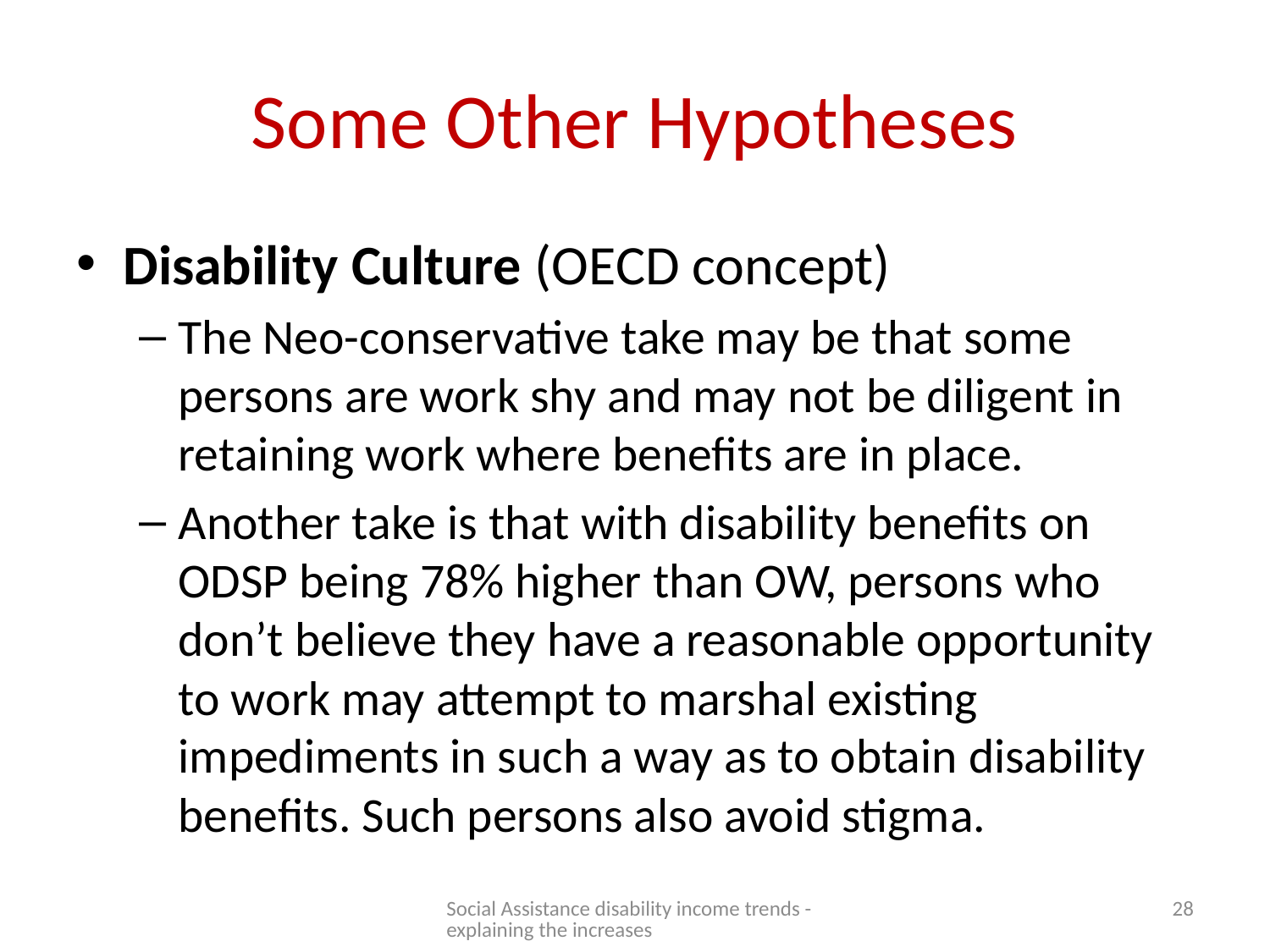

# Some Other Hypotheses
Disability Culture (OECD concept)
The Neo-conservative take may be that some persons are work shy and may not be diligent in retaining work where benefits are in place.
Another take is that with disability benefits on ODSP being 78% higher than OW, persons who don’t believe they have a reasonable opportunity to work may attempt to marshal existing impediments in such a way as to obtain disability benefits. Such persons also avoid stigma.

Social Assistance disability income trends - explaining the increases
28